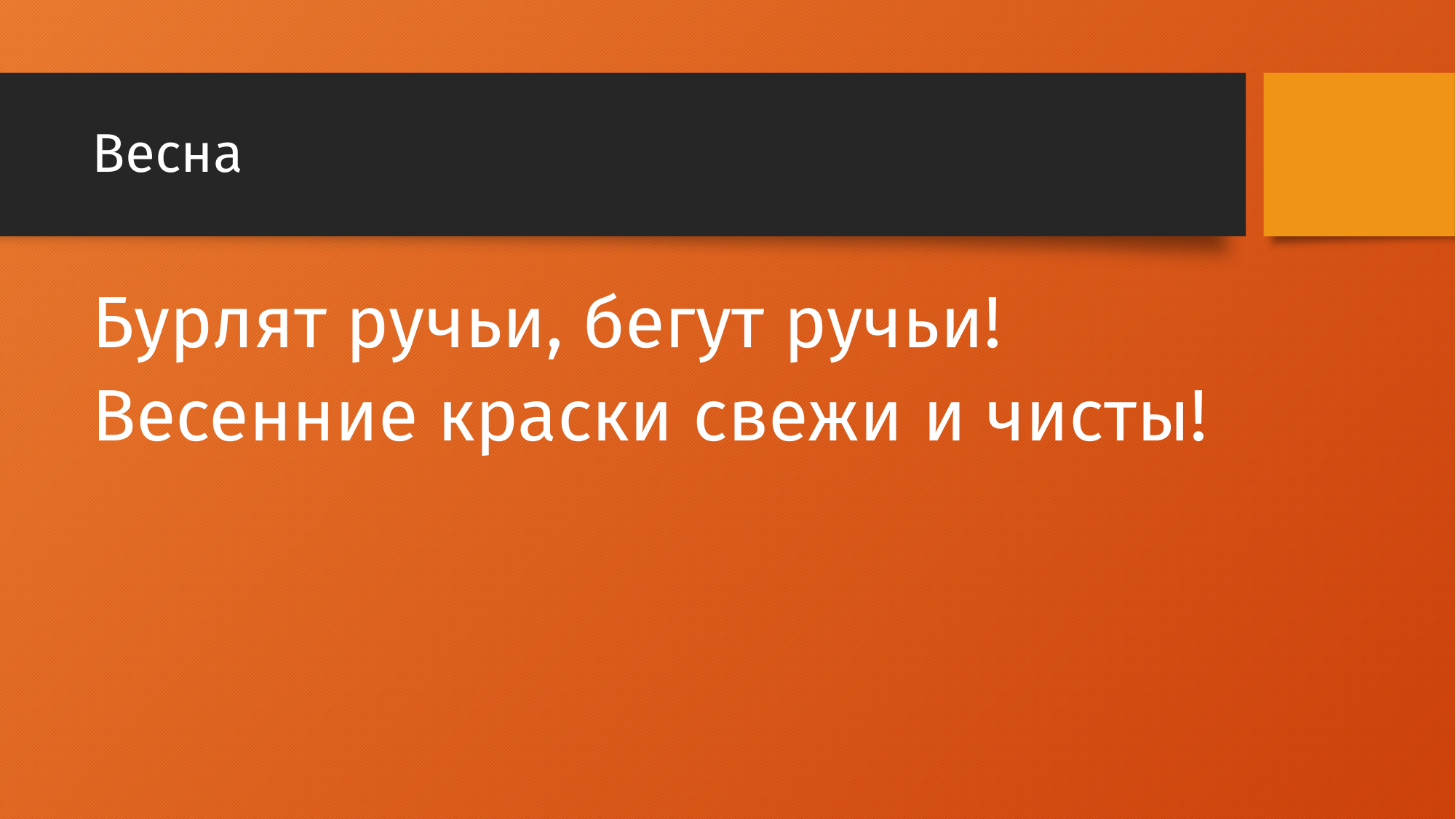

# Весна
Бурлят ручьи, бегут ручьи!
Весенние краски свежи и чисты!